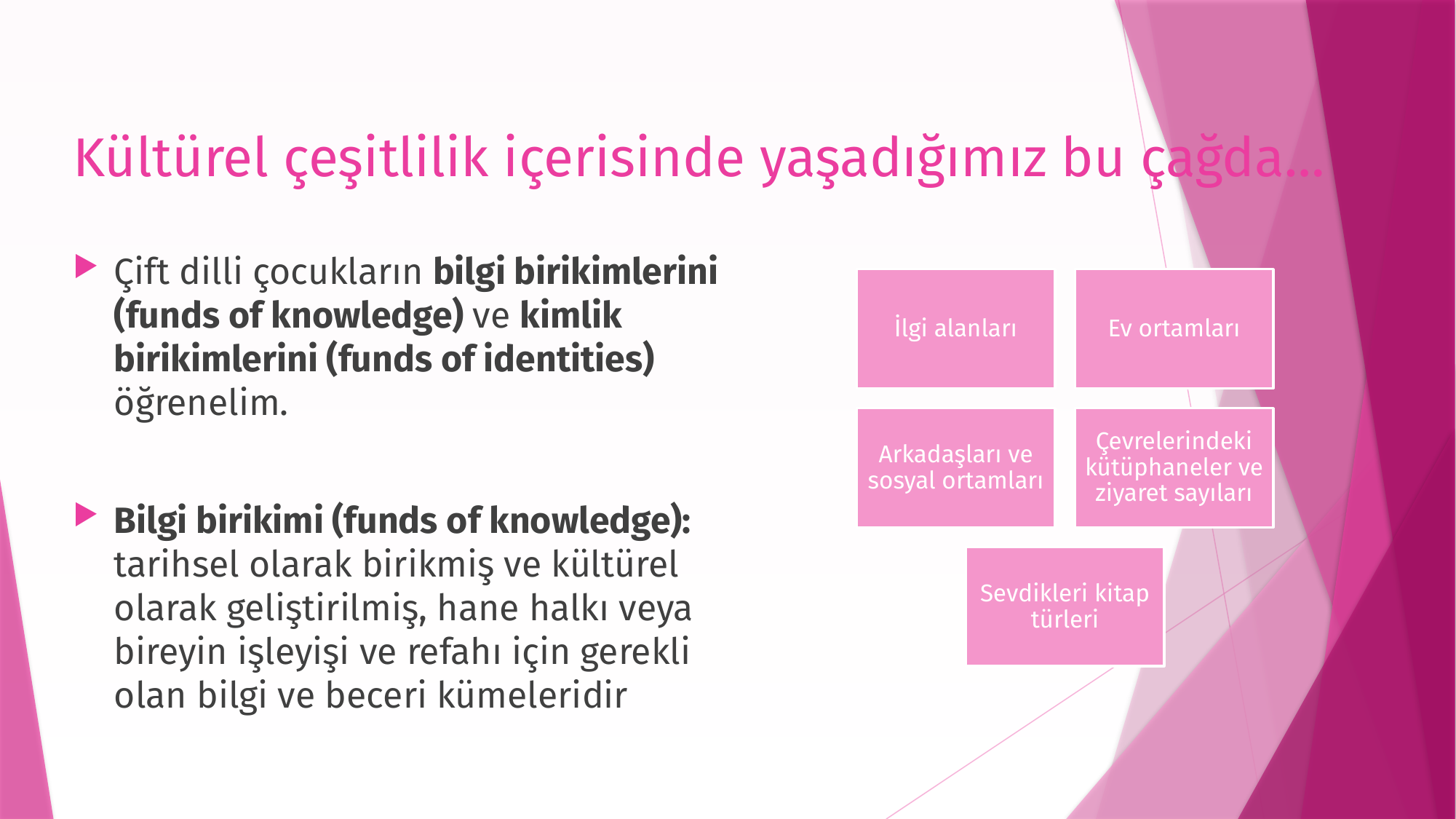

# Kültürel çeşitlilik içerisinde yaşadığımız bu çağda…
Çift dilli çocukların bilgi birikimlerini (funds of knowledge) ve kimlik birikimlerini (funds of identities) öğrenelim.

Bilgi birikimi (funds of knowledge): tarihsel olarak birikmiş ve kültürel olarak geliştirilmiş, hane halkı veya bireyin işleyişi ve refahı için gerekli olan bilgi ve beceri kümeleridir

İlgi alanları
Ev ortamları
Arkadaşları ve sosyal ortamları
Çevrelerindeki kütüphaneler ve ziyaret sayıları
Sevdikleri kitap türleri